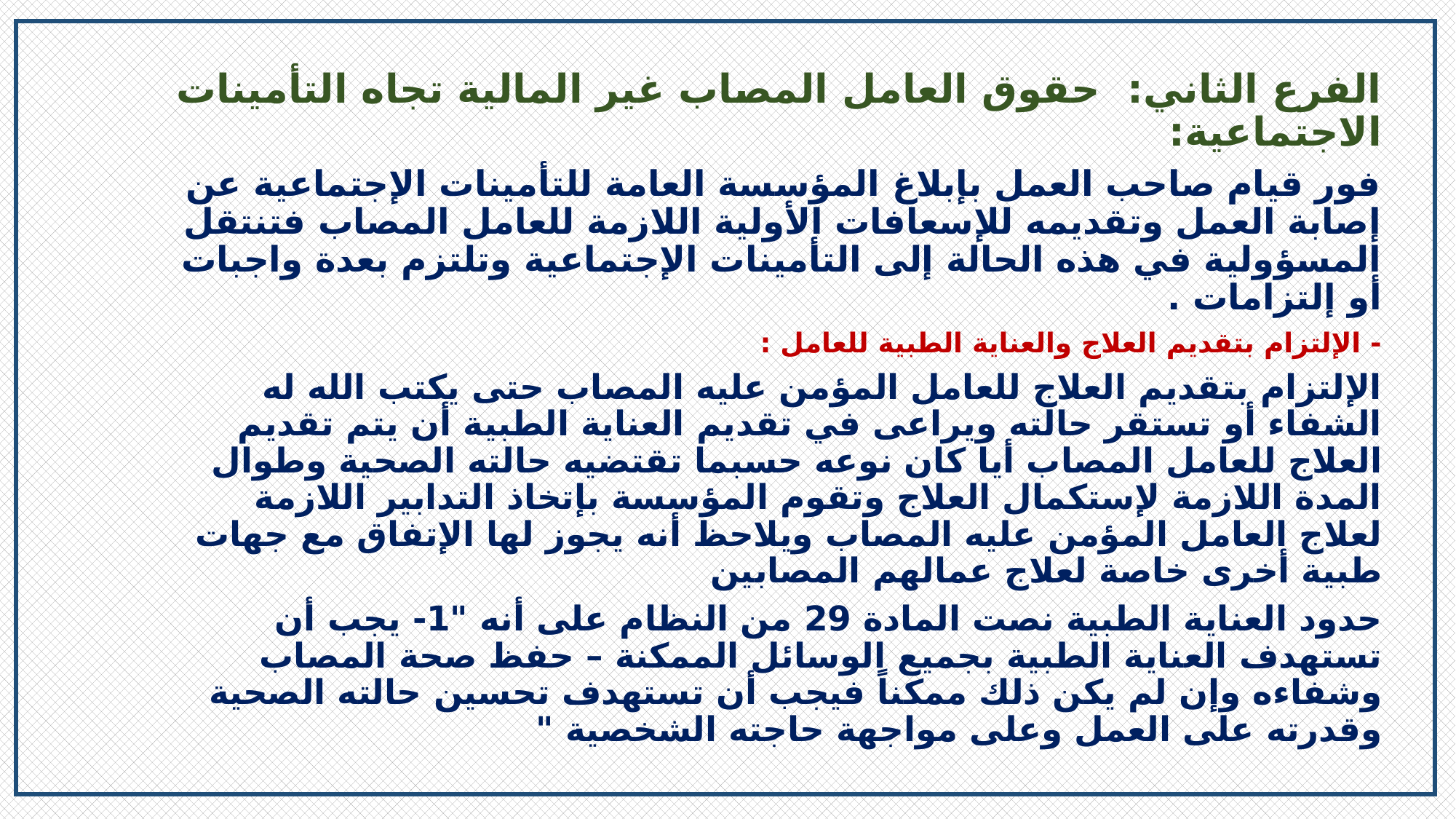

الفرع الثاني:  حقوق العامل المصاب غير المالية تجاه التأمينات الاجتماعية:
فور قيام صاحب العمل بإبلاغ المؤسسة العامة للتأمينات الإجتماعية عن إصابة العمل وتقديمه للإسعافات الأولية اللازمة للعامل المصاب فتنتقل المسؤولية في هذه الحالة إلى التأمينات الإجتماعية وتلتزم بعدة واجبات أو إلتزامات .
- الإلتزام بتقديم العلاج والعناية الطبية للعامل :
الإلتزام بتقديم العلاج للعامل المؤمن عليه المصاب حتى يكتب الله له الشفاء أو تستقر حالته ويراعى في تقديم العناية الطبية أن يتم تقديم العلاج للعامل المصاب أيا كان نوعه حسبما تقتضيه حالته الصحية وطوال المدة اللازمة لإستكمال العلاج وتقوم المؤسسة بإتخاذ التدابير اللازمة لعلاج العامل المؤمن عليه المصاب ويلاحظ أنه يجوز لها الإتفاق مع جهات طبية أخرى خاصة لعلاج عمالهم المصابين
حدود العناية الطبية نصت المادة 29 من النظام على أنه "1- يجب أن تستهدف العناية الطبية بجميع الوسائل الممكنة – حفظ صحة المصاب وشفاءه وإن لم يكن ذلك ممكناً فيجب أن تستهدف تحسين حالته الصحية وقدرته على العمل وعلى مواجهة حاجته الشخصية "